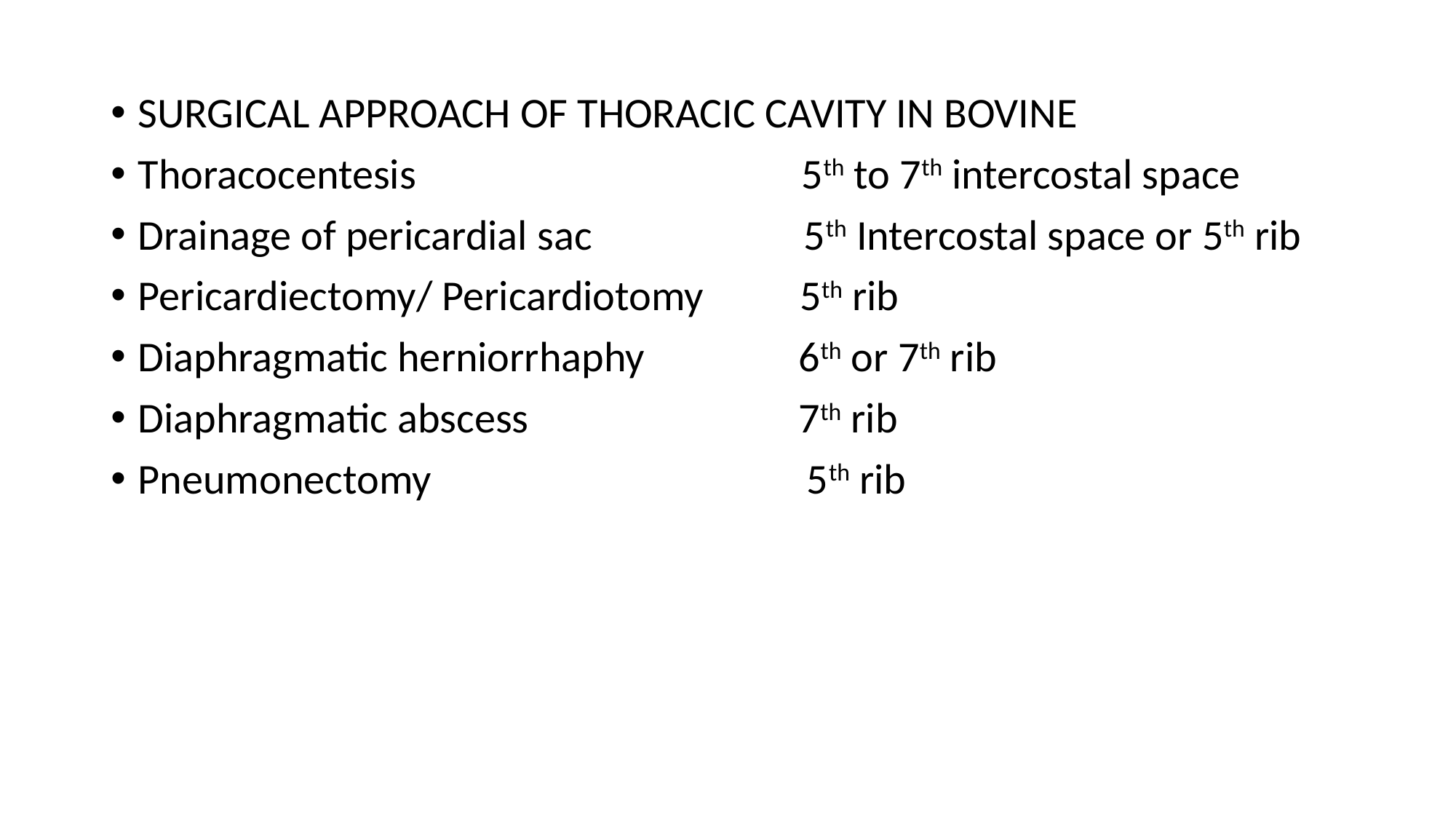

SURGICAL APPROACH OF THORACIC CAVITY IN BOVINE
Thoracocentesis                                        5th to 7th intercostal space
Drainage of pericardial sac                      5th Intercostal space or 5th rib
Pericardiectomy/ Pericardiotomy          5th rib
Diaphragmatic herniorrhaphy                6th or 7th rib
Diaphragmatic abscess                            7th rib
Pneumonectomy                                       5th rib